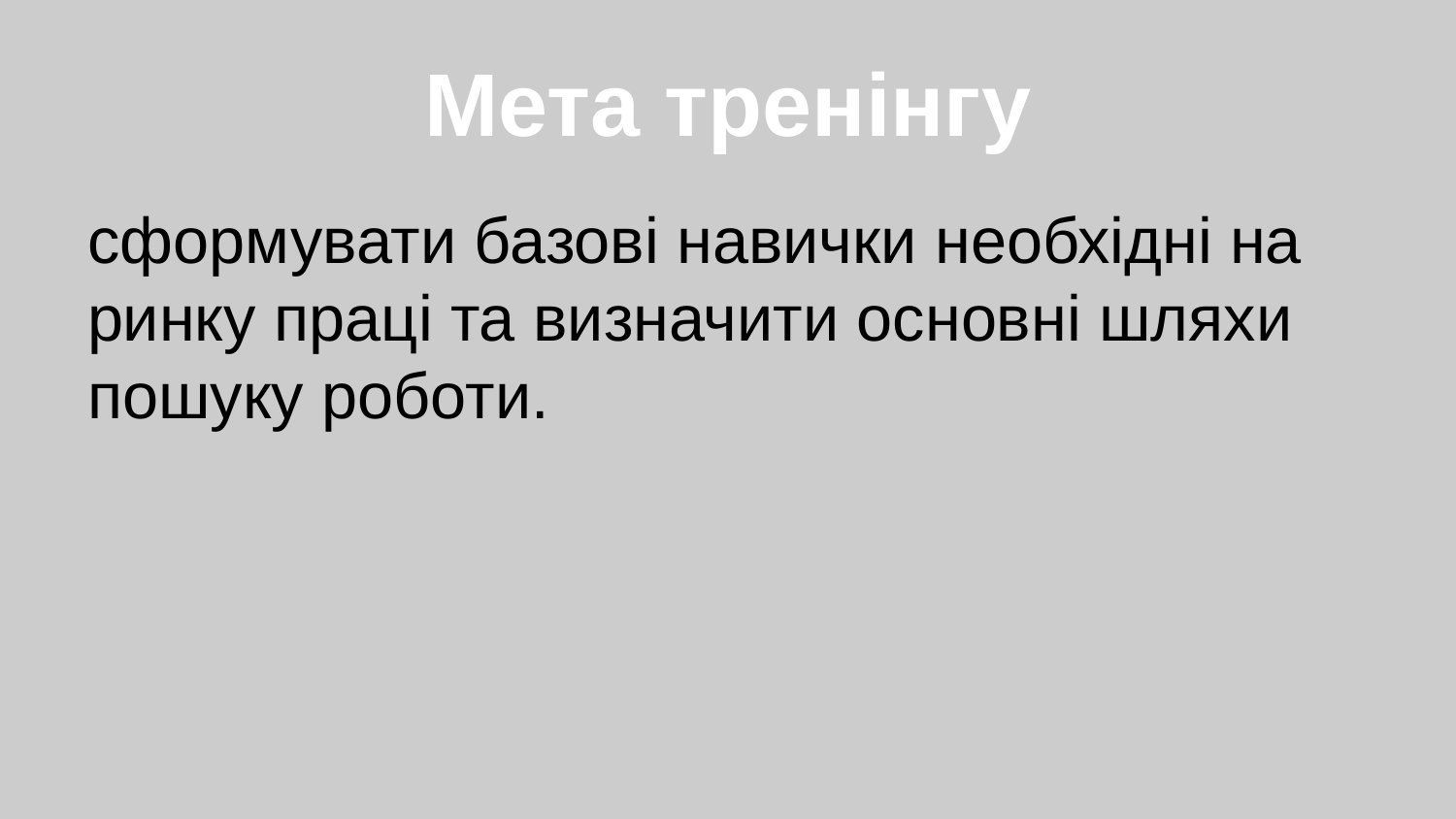

# Мета тренінгу
сформувати базові навички необхідні на ринку праці та визначити основні шляхи пошуку роботи.